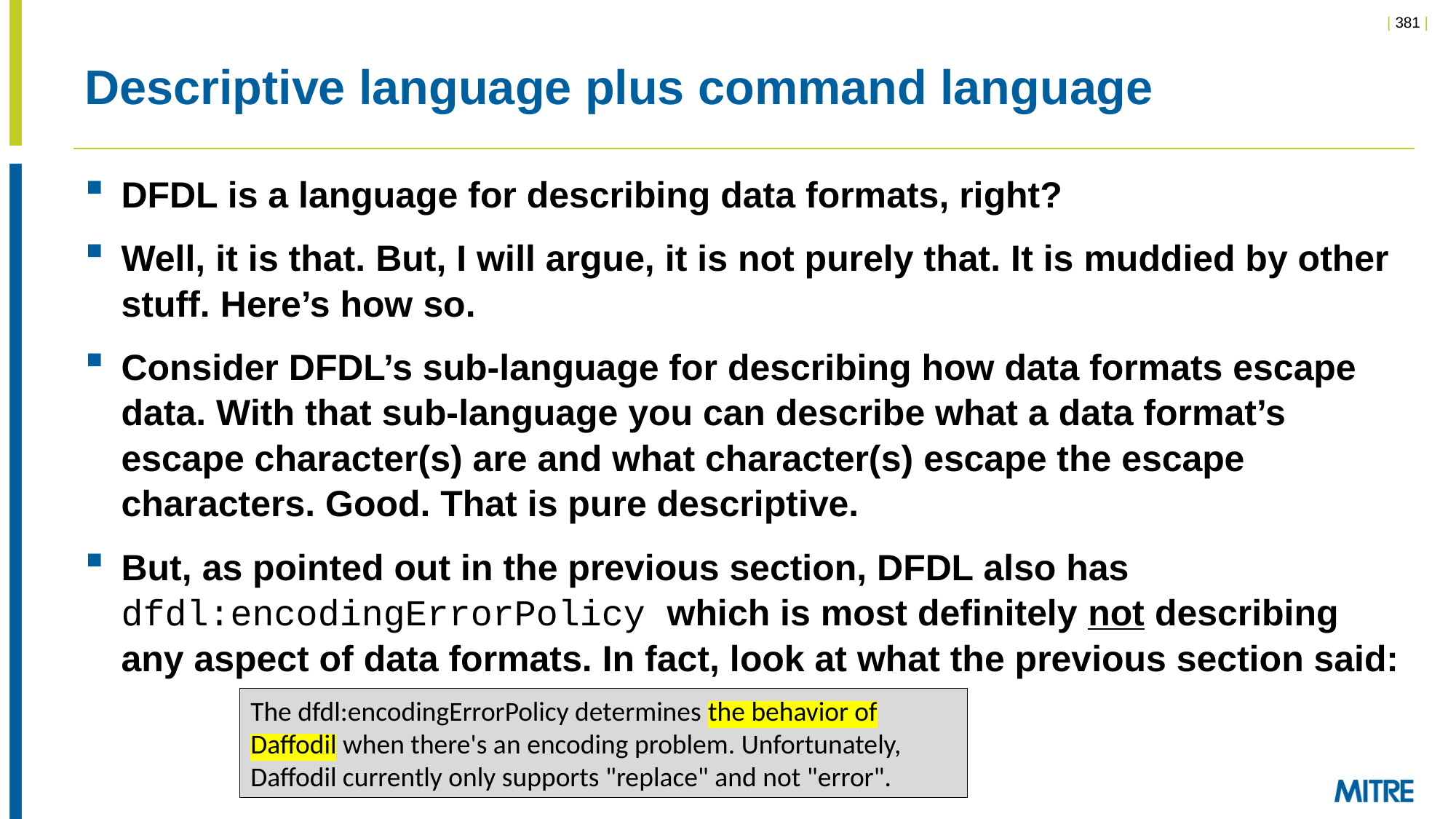

# Descriptive language plus command language
DFDL is a language for describing data formats, right?
Well, it is that. But, I will argue, it is not purely that. It is muddied by other stuff. Here’s how so.
Consider DFDL’s sub-language for describing how data formats escape data. With that sub-language you can describe what a data format’s escape character(s) are and what character(s) escape the escape characters. Good. That is pure descriptive.
But, as pointed out in the previous section, DFDL also has dfdl:encodingErrorPolicy which is most definitely not describing any aspect of data formats. In fact, look at what the previous section said:
The dfdl:encodingErrorPolicy determines the behavior of Daffodil when there's an encoding problem. Unfortunately, Daffodil currently only supports "replace" and not "error".